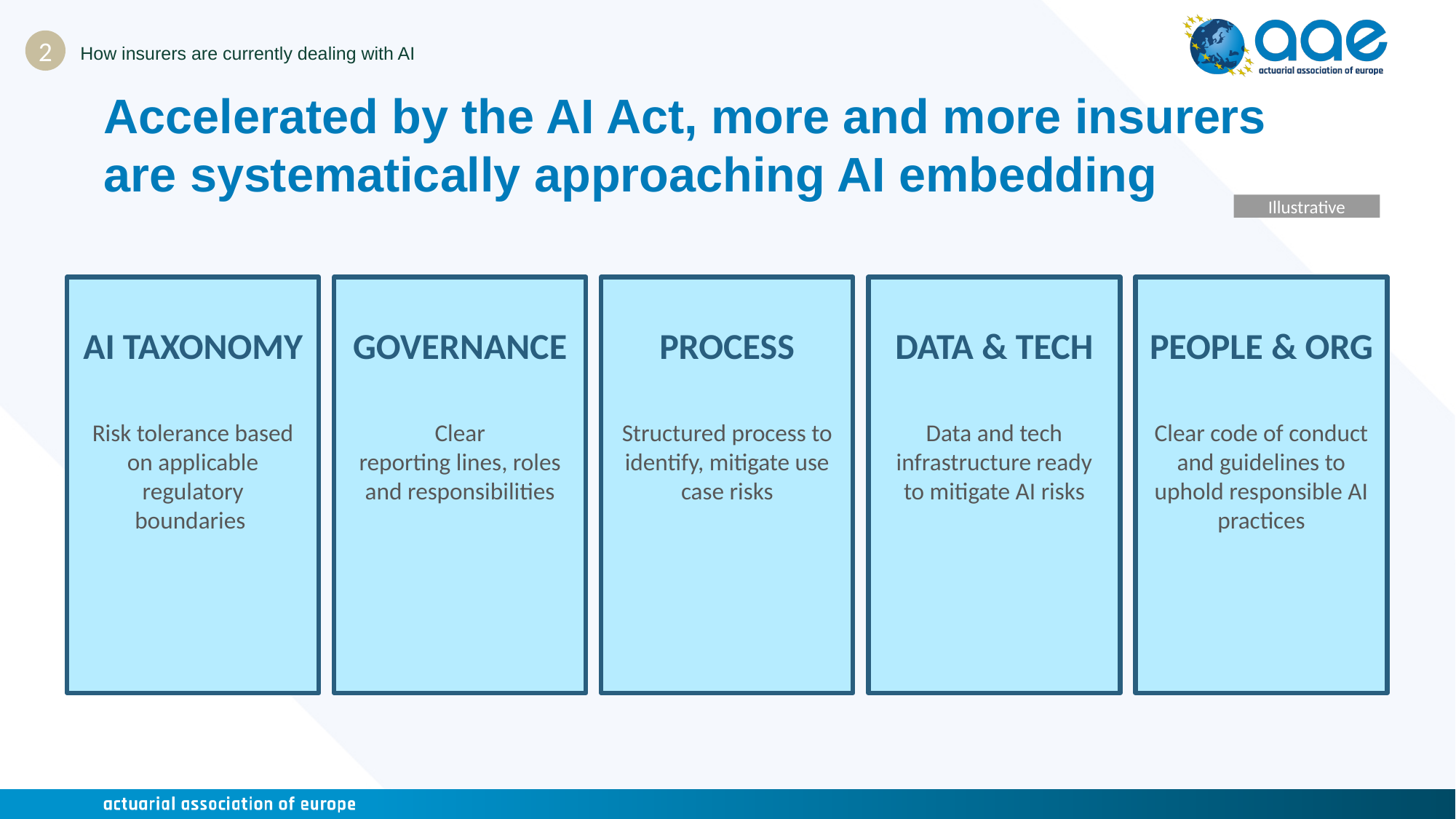

How insurers are currently dealing with AI
2
# Accelerated by the AI Act, more and more insurers are systematically approaching AI embedding
Illustrative

PEOPLE & ORG
Clear code of conduct and guidelines to uphold responsible AI practices

DATA & TECH
Data and tech infrastructure ready to mitigate AI risks

AI TAXONOMY
Risk tolerance based on applicable regulatory boundaries

GOVERNANCE
Clear
reporting lines, roles
and responsibilities

PROCESS
Structured process to identify, mitigate use case risks